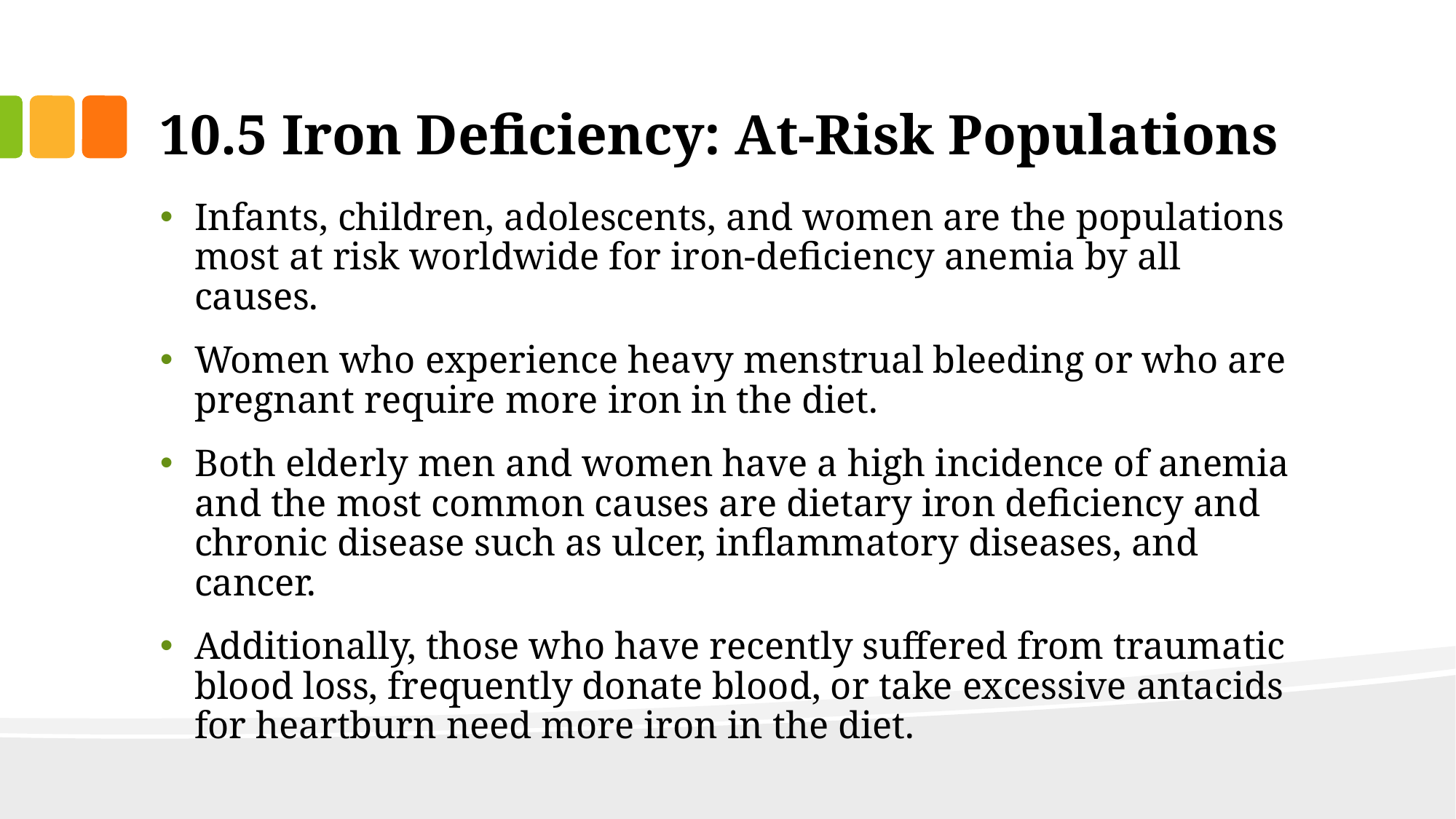

# 10.5 Iron Deficiency: At-Risk Populations
Infants, children, adolescents, and women are the populations most at risk worldwide for iron-deficiency anemia by all causes.
Women who experience heavy menstrual bleeding or who are pregnant require more iron in the diet.
Both elderly men and women have a high incidence of anemia and the most common causes are dietary iron deficiency and chronic disease such as ulcer, inflammatory diseases, and cancer.
Additionally, those who have recently suffered from traumatic blood loss, frequently donate blood, or take excessive antacids for heartburn need more iron in the diet.